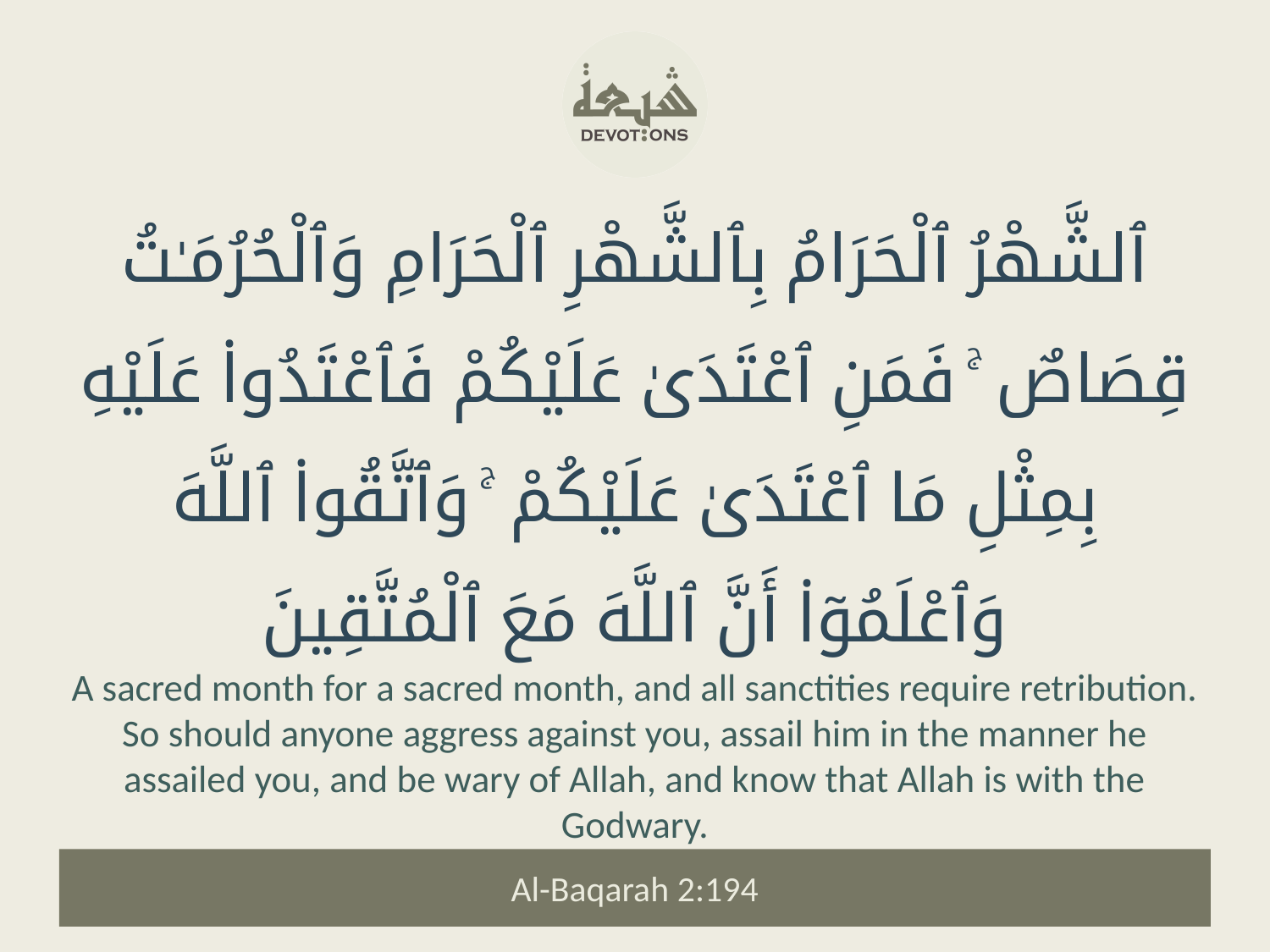

ٱلشَّهْرُ ٱلْحَرَامُ بِٱلشَّهْرِ ٱلْحَرَامِ وَٱلْحُرُمَـٰتُ قِصَاصٌ ۚ فَمَنِ ٱعْتَدَىٰ عَلَيْكُمْ فَٱعْتَدُوا۟ عَلَيْهِ بِمِثْلِ مَا ٱعْتَدَىٰ عَلَيْكُمْ ۚ وَٱتَّقُوا۟ ٱللَّهَ وَٱعْلَمُوٓا۟ أَنَّ ٱللَّهَ مَعَ ٱلْمُتَّقِينَ
A sacred month for a sacred month, and all sanctities require retribution. So should anyone aggress against you, assail him in the manner he assailed you, and be wary of Allah, and know that Allah is with the Godwary.
Al-Baqarah 2:194